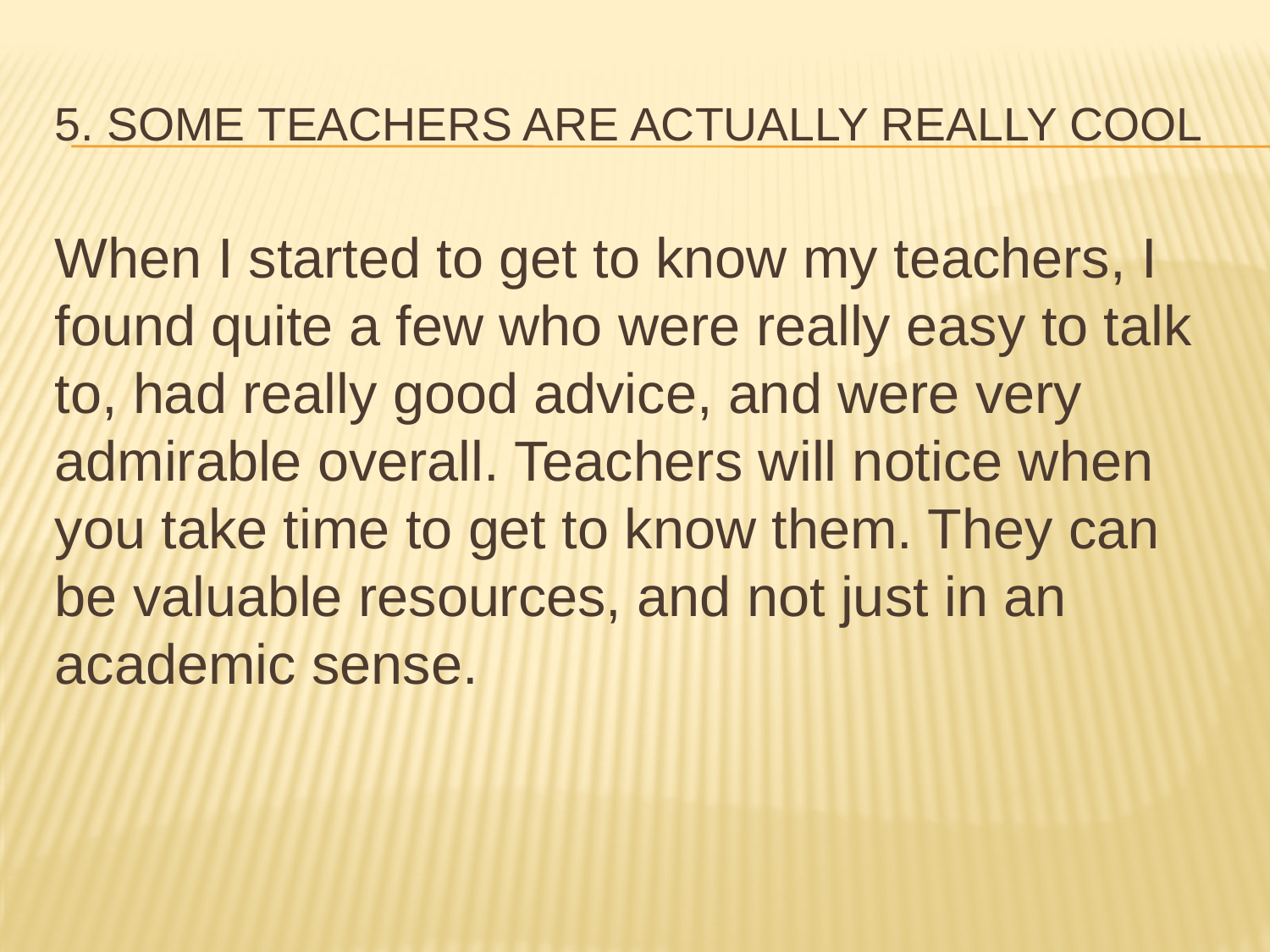

# 5. Some teachers are actually really cool
When I started to get to know my teachers, I found quite a few who were really easy to talk to, had really good advice, and were very admirable overall. Teachers will notice when you take time to get to know them. They can be valuable resources, and not just in an academic sense.